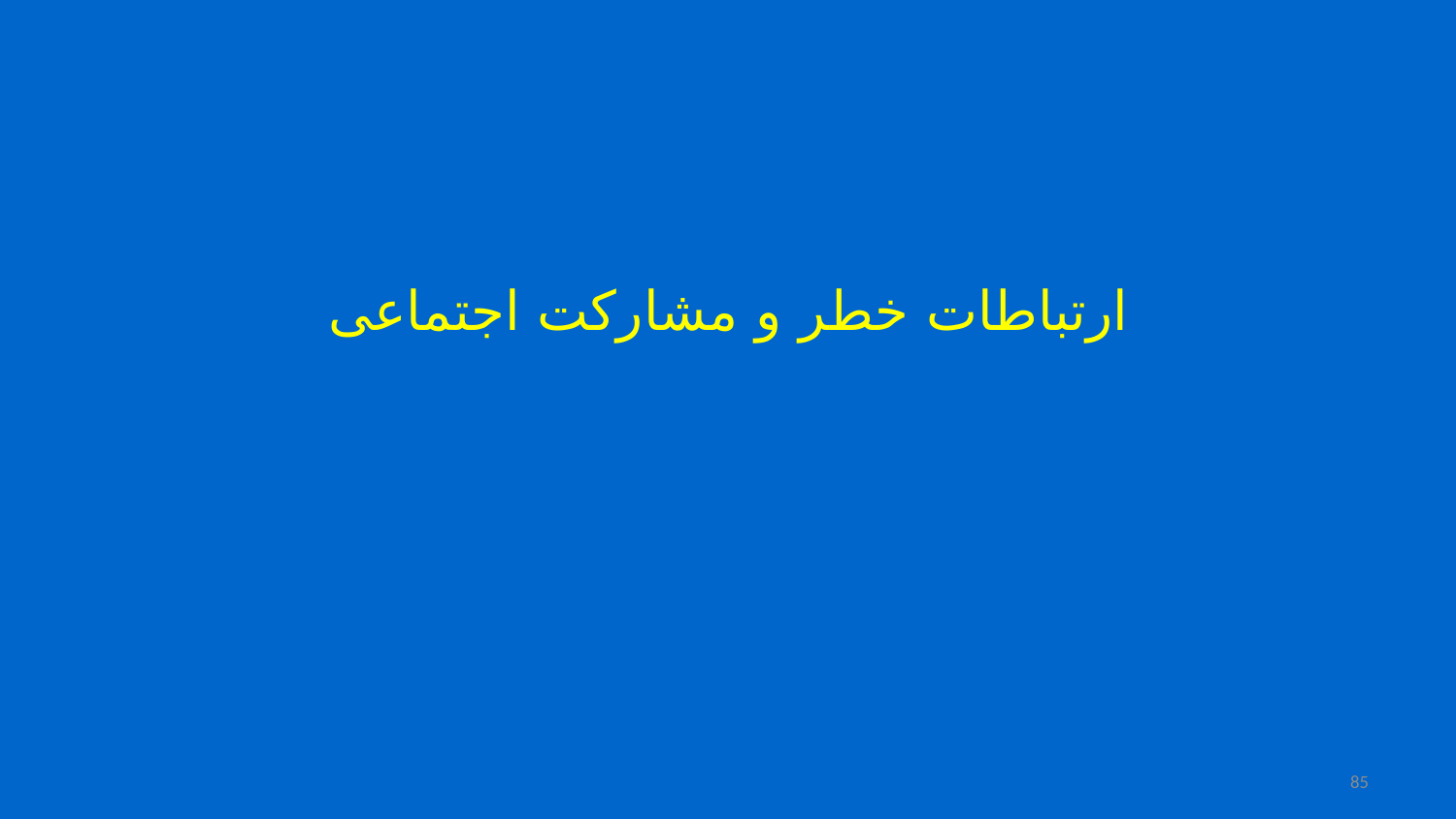

# ارتباطات خطر و مشارکت اجتماعی
85